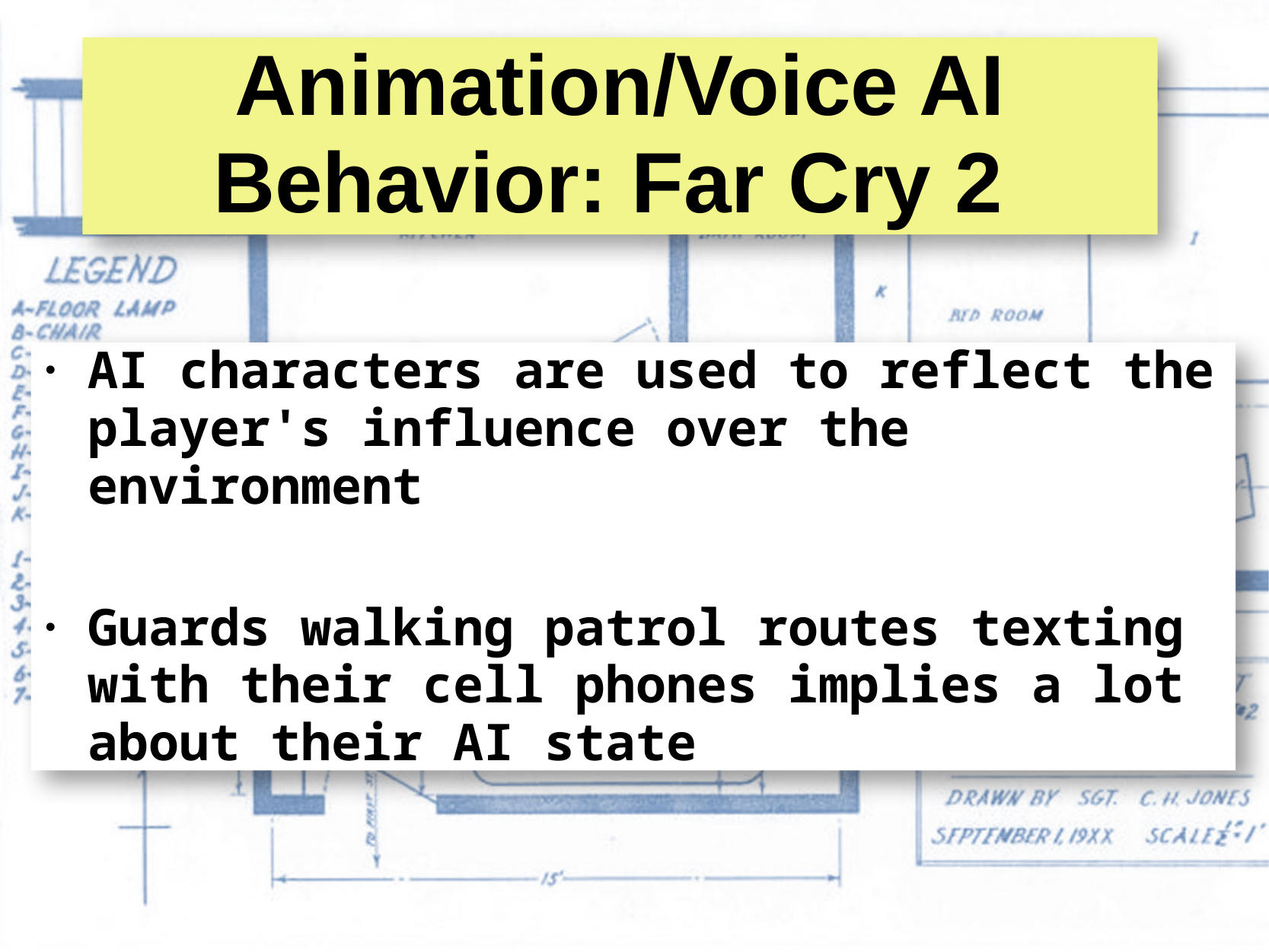

# Animation/Voice AI Behavior: Far Cry 2
AI characters are used to reflect the player's influence over the environment

Guards walking patrol routes texting with their cell phones implies a lot about their AI state